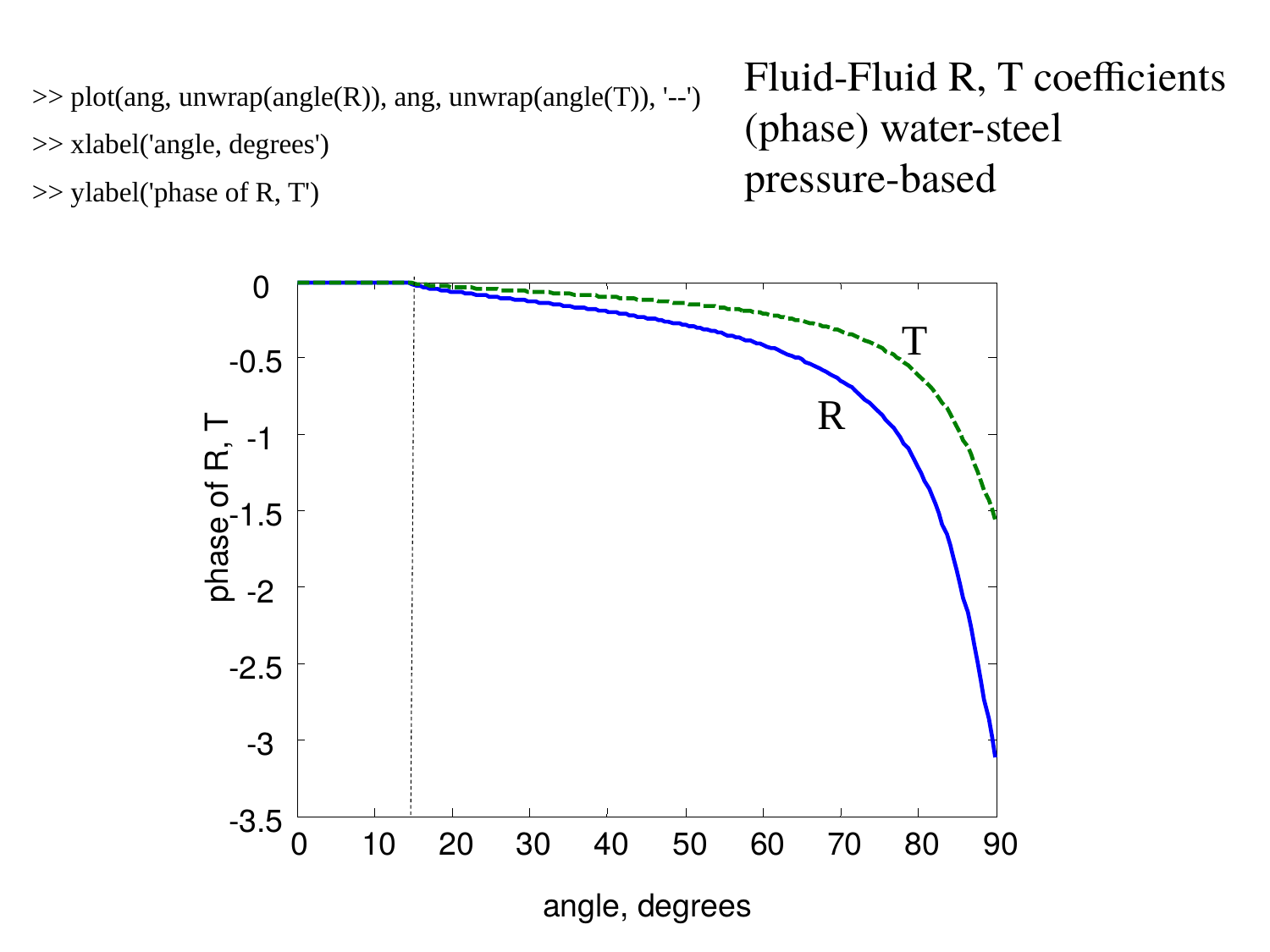

Fluid-Fluid R, T coefficients
(phase) water-steel
pressure-based
>> plot(ang, unwrap(angle(R)), ang, unwrap(angle(T)), '--')
>> xlabel('angle, degrees')
>> ylabel('phase of R, T')

0

T

-0.5

R
-1

 phase of R, T
-1.5

-2

-2.5

-3

-3.5

0
10
20
30
40
50
60
70
80
90
angle, degrees